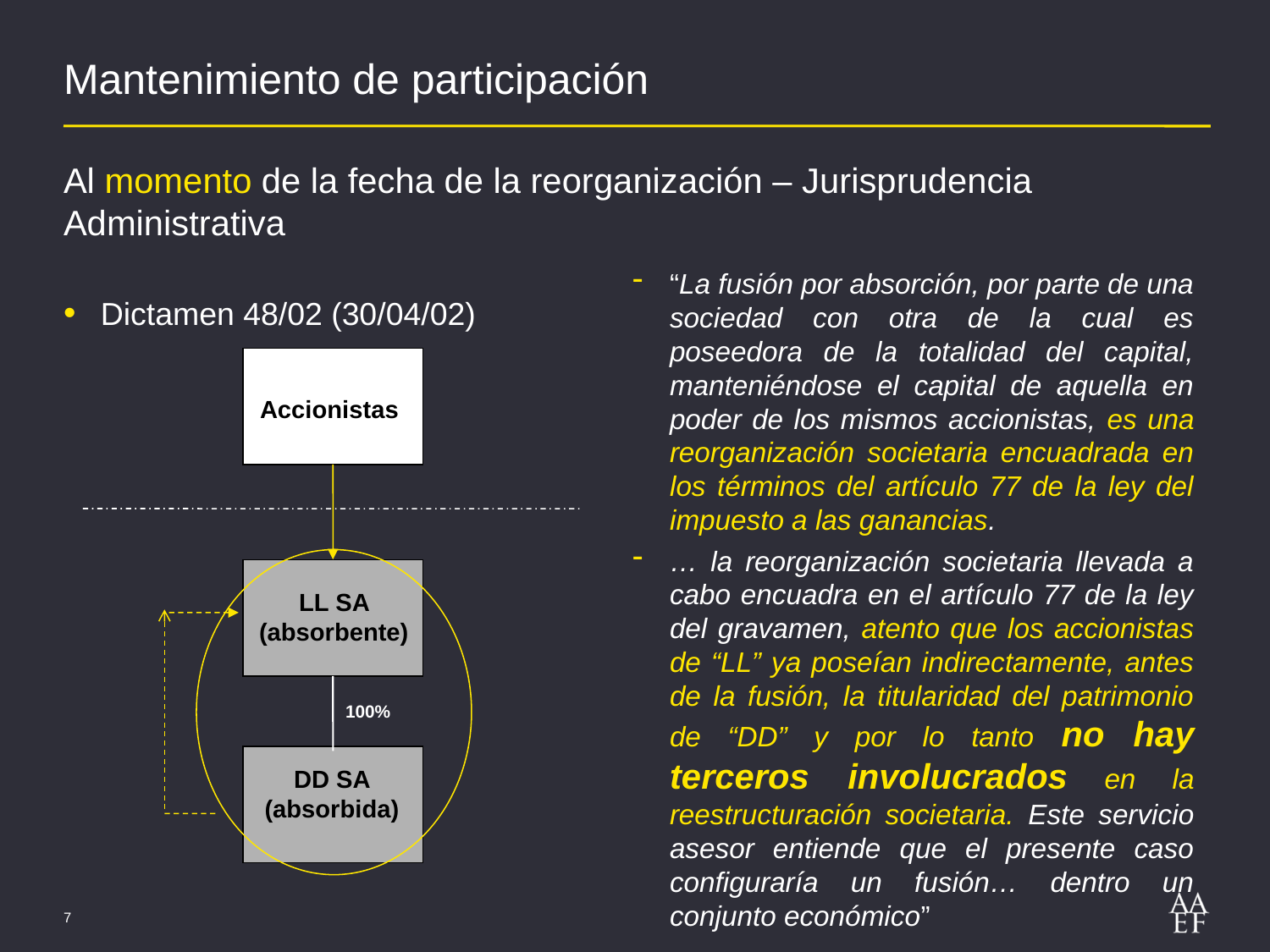

# Mantenimiento de participación
Al momento de la fecha de la reorganización – Jurisprudencia Administrativa

Dictamen 48/02 (30/04/02)

“La fusión por absorción, por parte de una sociedad con otra de la cual es poseedora de la totalidad del capital, manteniéndose el capital de aquella en poder de los mismos accionistas, es una reorganización societaria encuadrada en los términos del artículo 77 de la ley del impuesto a las ganancias.
… la reorganización societaria llevada a cabo encuadra en el artículo 77 de la ley del gravamen, atento que los accionistas de “LL” ya poseían indirectamente, antes de la fusión, la titularidad del patrimonio de “DD” y por lo tanto no hay terceros involucrados en la reestructuración societaria. Este servicio asesor entiende que el presente caso configuraría un fusión… dentro un conjunto económico”

Accionistas

LL SA (absorbente)

DD SA (absorbida)

100%
7